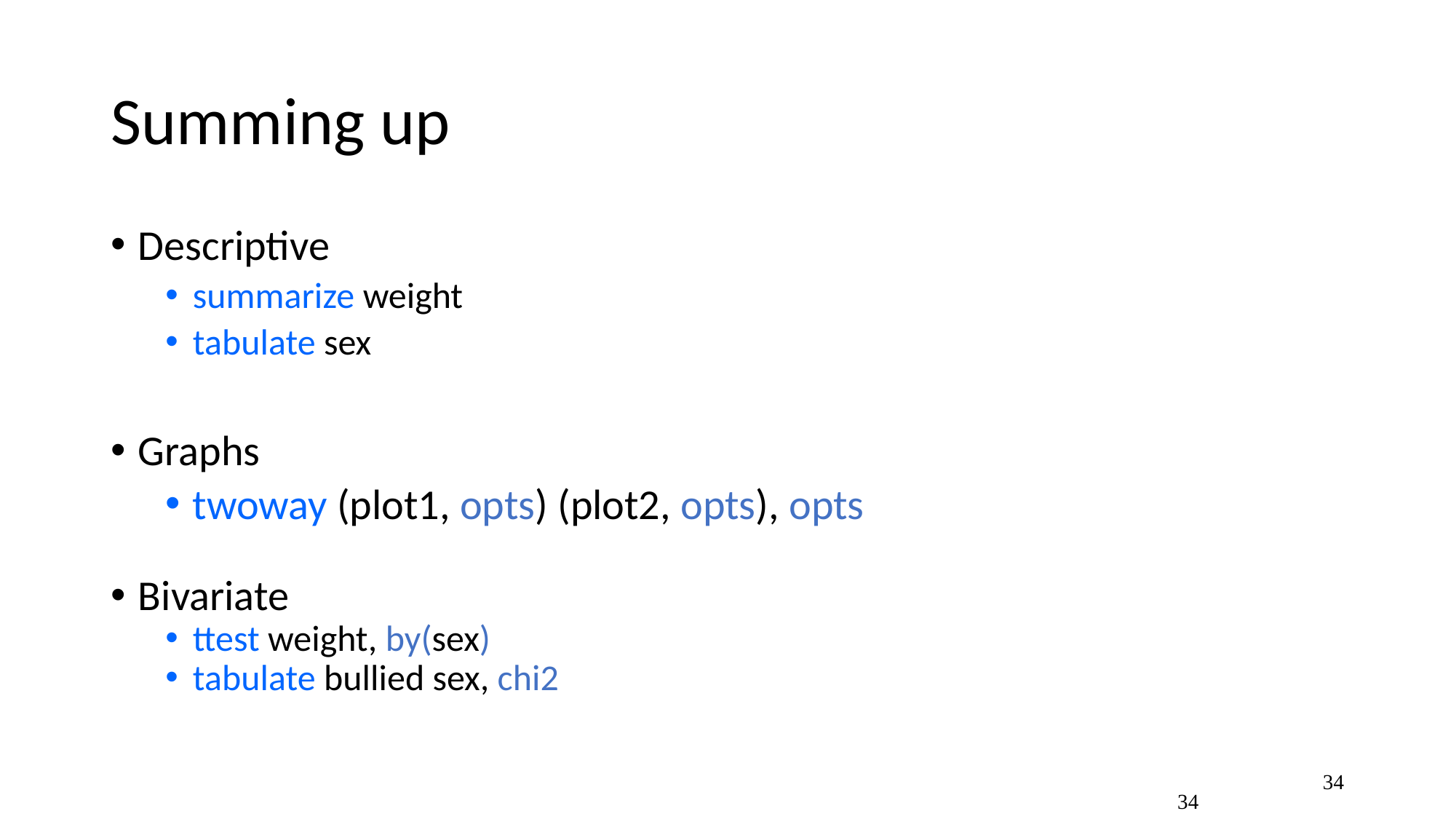

Summing up
Descriptive
summarize weight
tabulate sex

Graphs
twoway (plot1, opts) (plot2, opts), opts

Bivariate
ttest weight, by(sex)
tabulate bullied sex, chi2
34
34